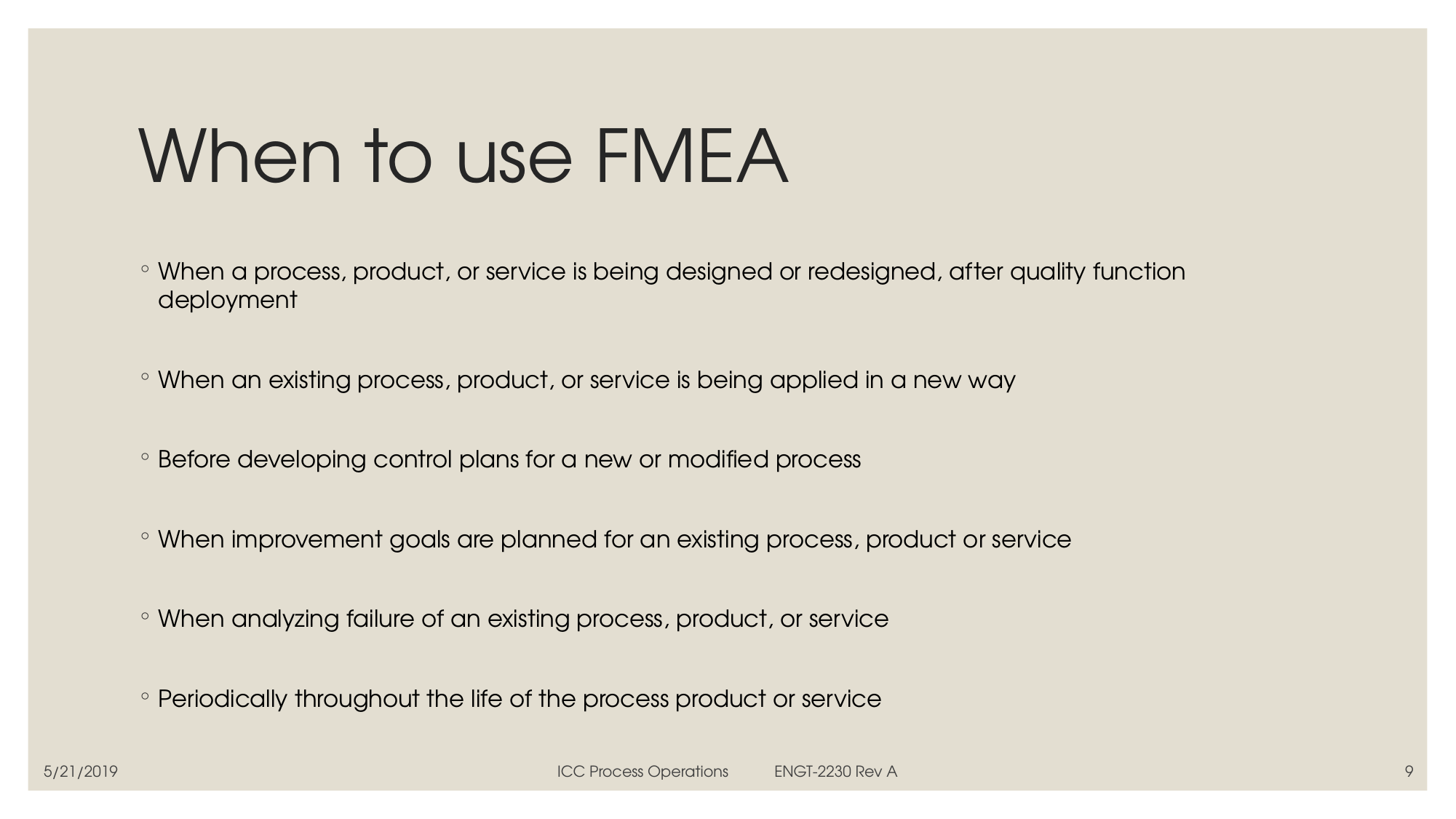

# When to use FMEA
When a process, product, or service is being designed or redesigned, after quality function deployment

When an existing process, product, or service is being applied in a new way

Before developing control plans for a new or modified process

When improvement goals are planned for an existing process, product or service

When analyzing failure of an existing process, product, or service

Periodically throughout the life of the process product or service
5/21/2019
ICC Process Operations           ENGT-2230 Rev A
9